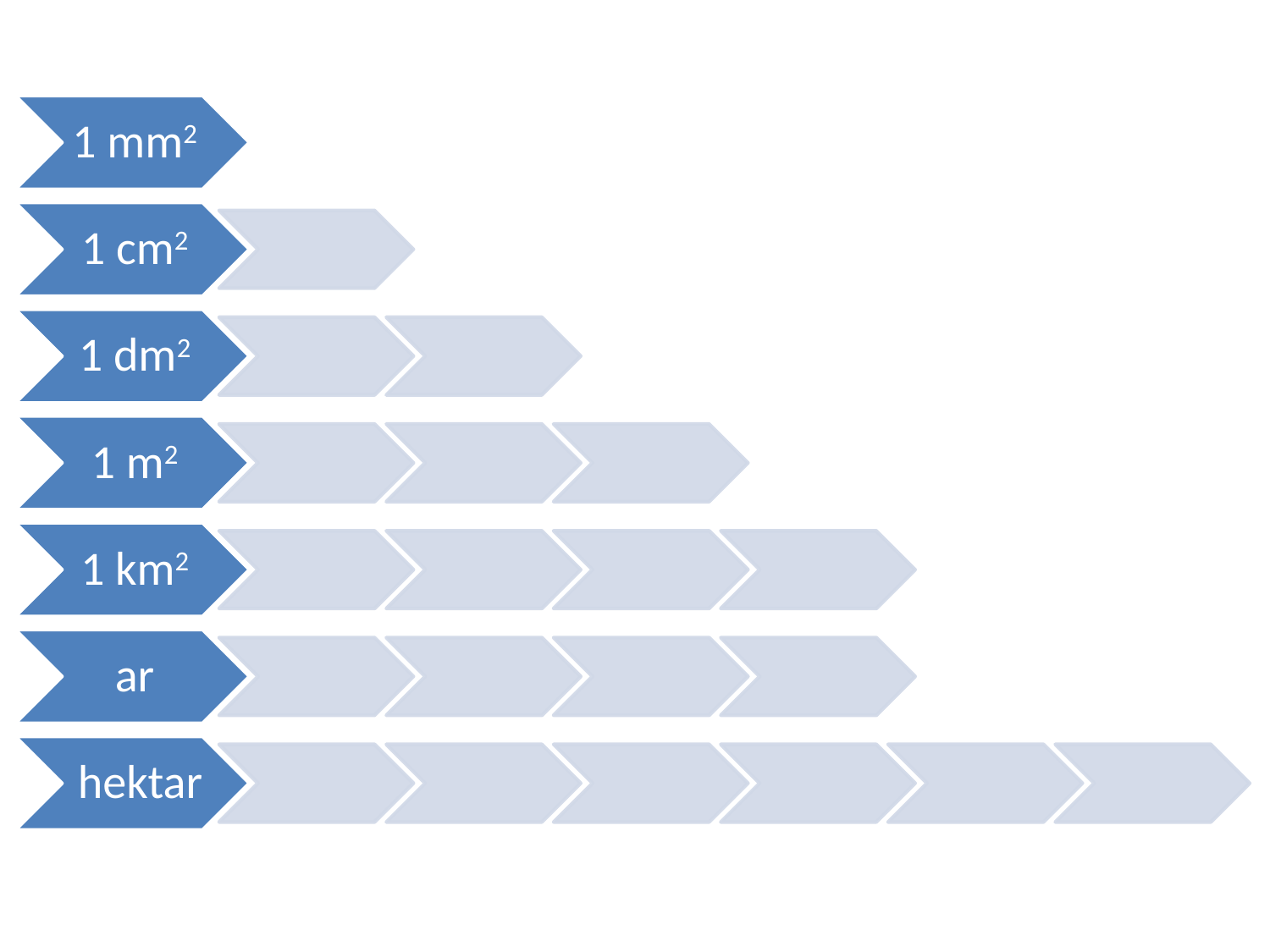

1 mm2
1 cm2

1 dm2

1 m2

1 km2

ar

 hektar